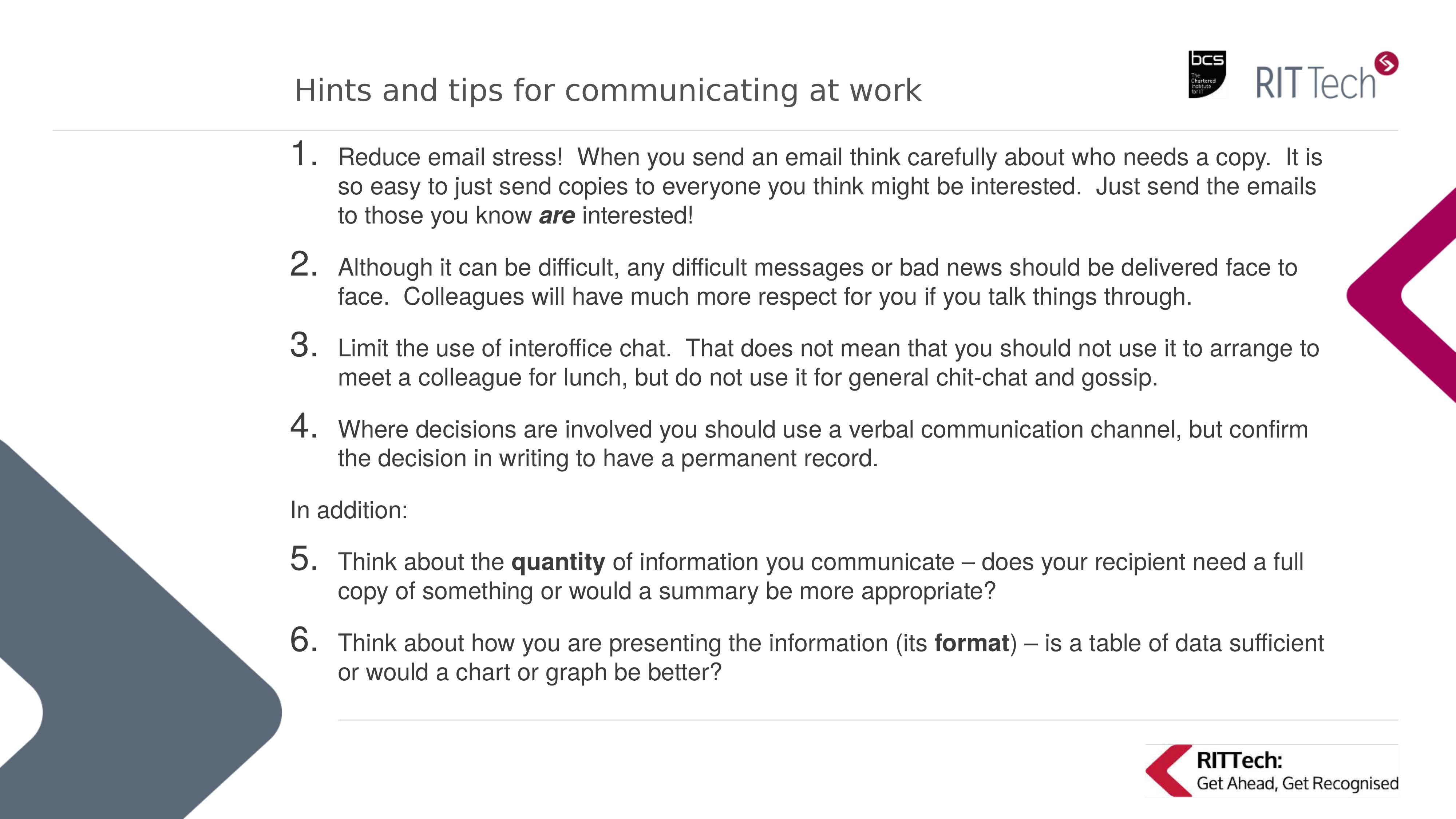

# Hints and tips for communicating at work
Reduce email stress!  When you send an email think carefully about who needs a copy.  It is so easy to just send copies to everyone you think might be interested.  Just send the emails to those you know are interested!
Although it can be difficult, any difficult messages or bad news should be delivered face to face.  Colleagues will have much more respect for you if you talk things through.
Limit the use of interoffice chat.  That does not mean that you should not use it to arrange to meet a colleague for lunch, but do not use it for general chit-chat and gossip.
Where decisions are involved you should use a verbal communication channel, but confirm the decision in writing to have a permanent record.
In addition:
Think about the quantity of information you communicate – does your recipient need a full copy of something or would a summary be more appropriate?
Think about how you are presenting the information (its format) – is a table of data sufficient or would a chart or graph be better?